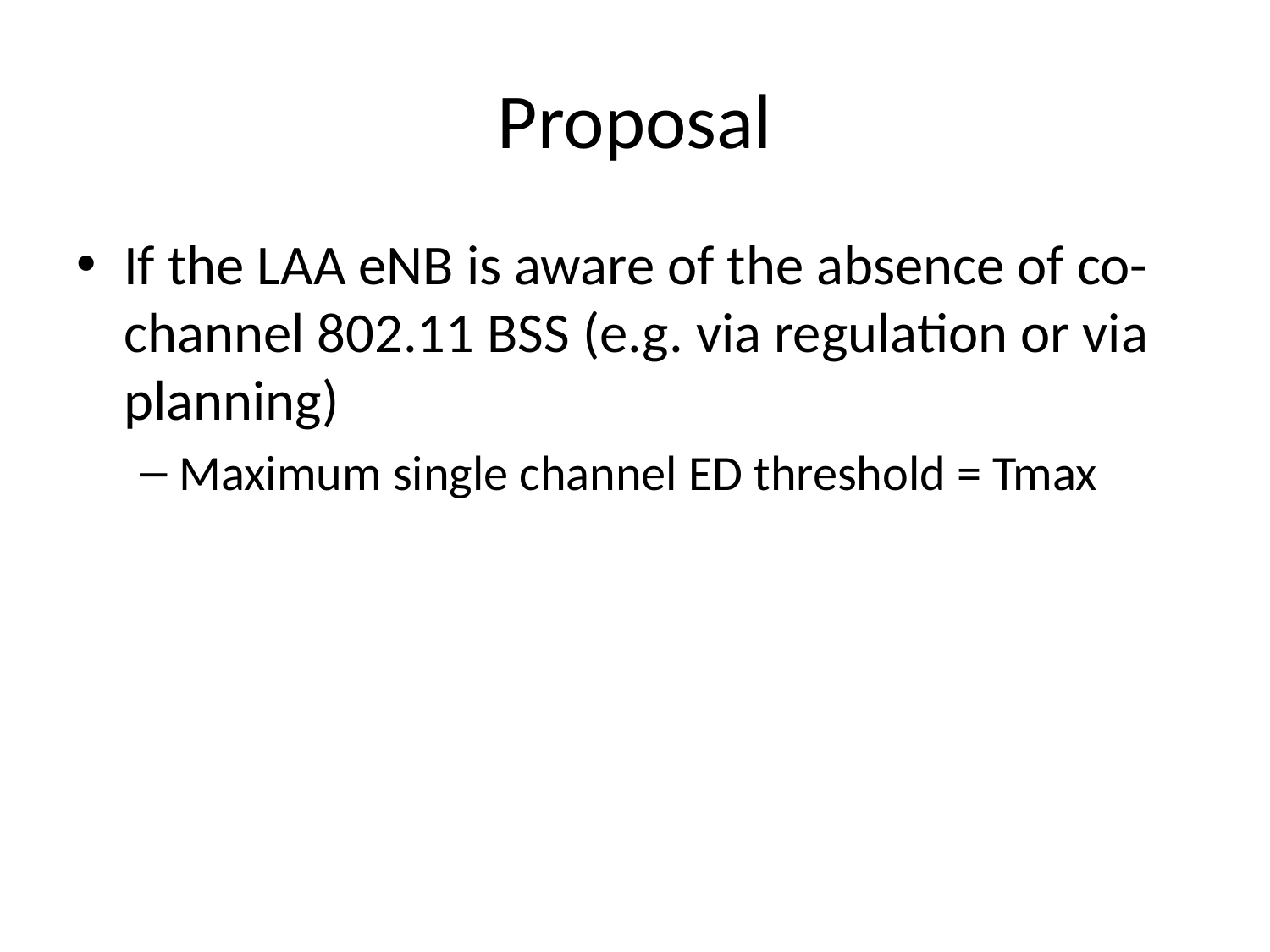

# Proposal
If the LAA eNB is aware of the absence of co-channel 802.11 BSS (e.g. via regulation or via planning)
Maximum single channel ED threshold = Tmax